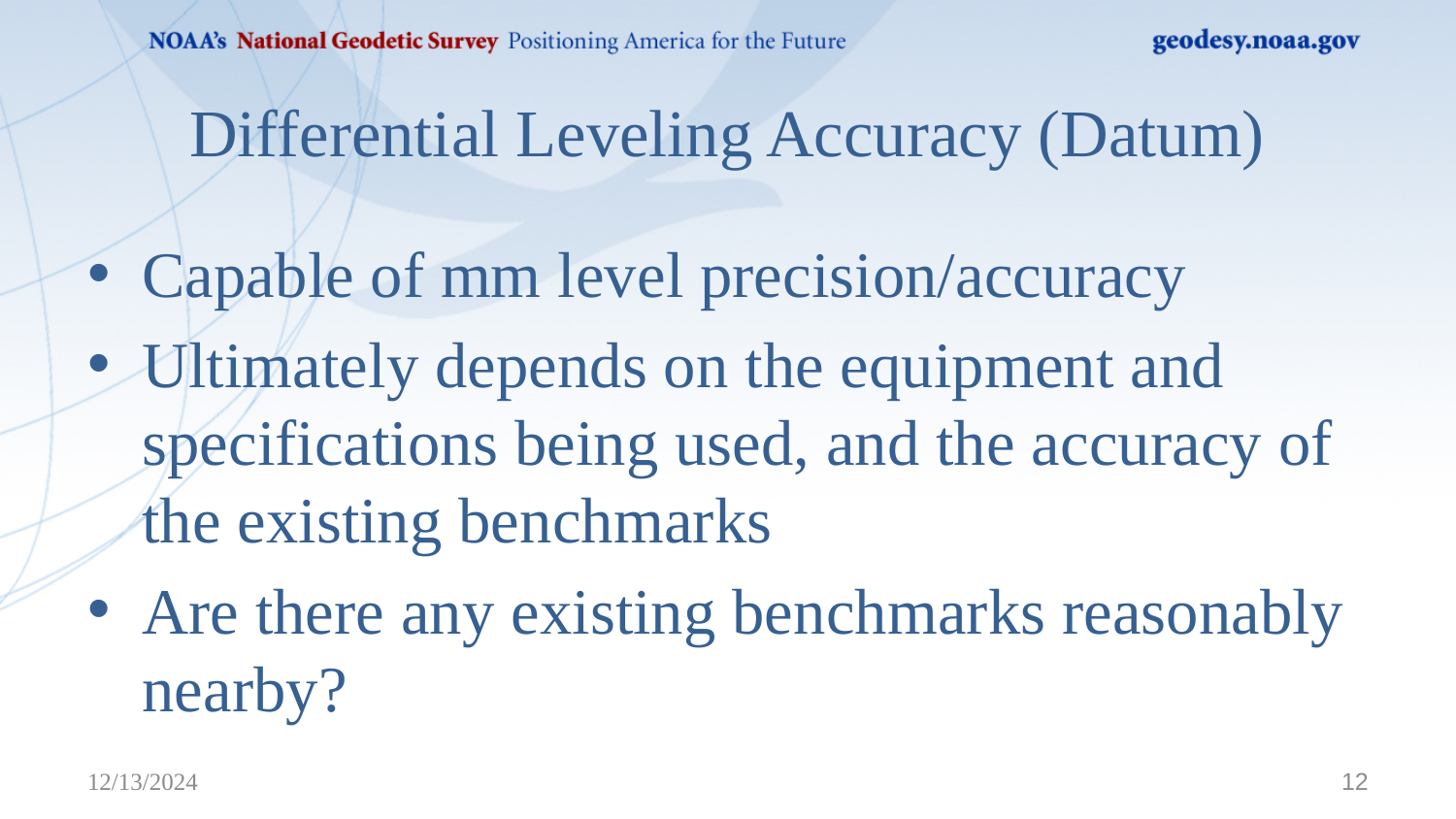

# Differential Leveling Accuracy (Datum)
Capable of mm level precision/accuracy
Ultimately depends on the equipment and specifications being used, and the accuracy of the existing benchmarks
Are there any existing benchmarks reasonably nearby?

12/13/2024
12